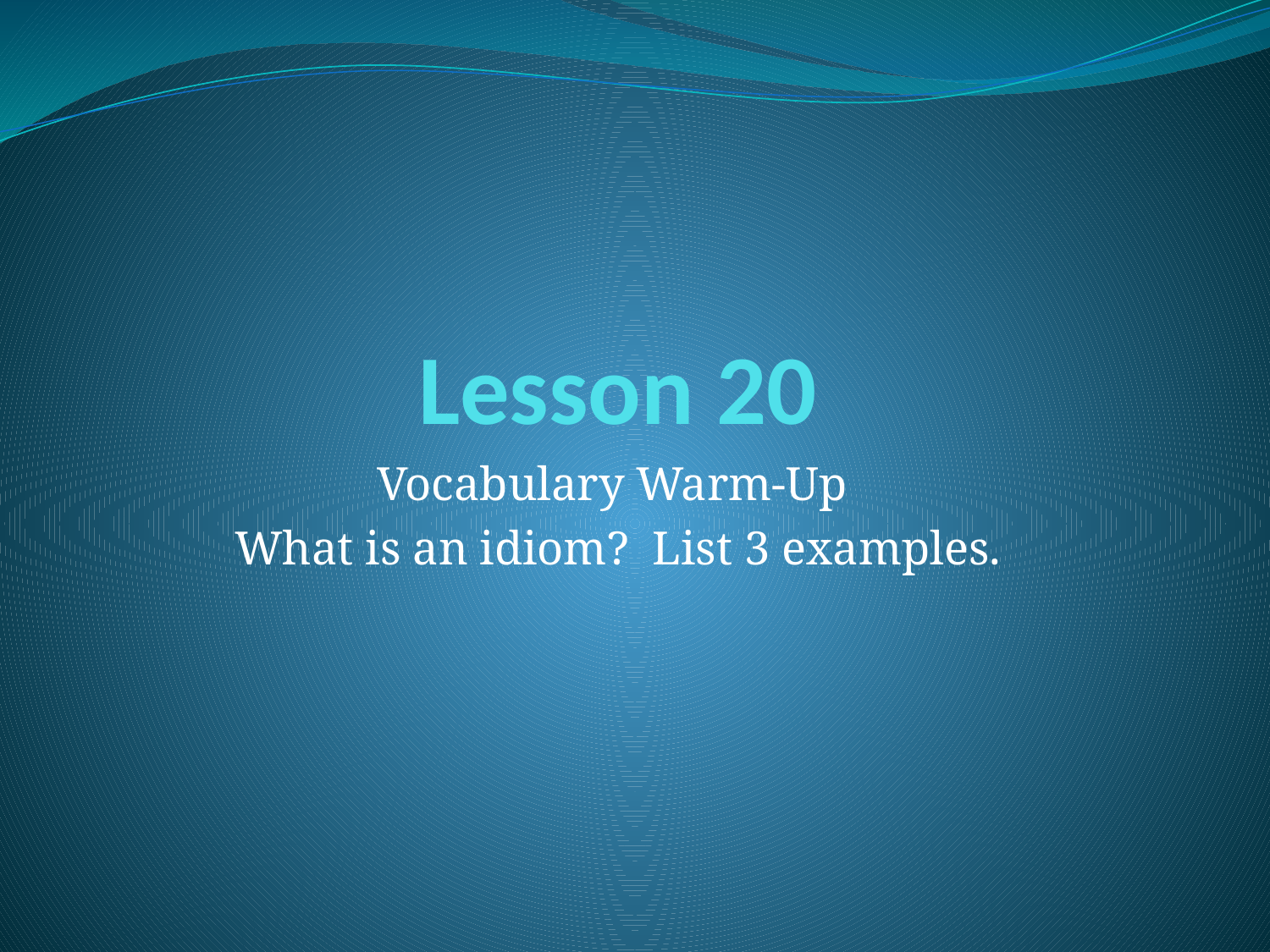

# Lesson 20
Vocabulary Warm-Up
What is an idiom?  List 3 examples.